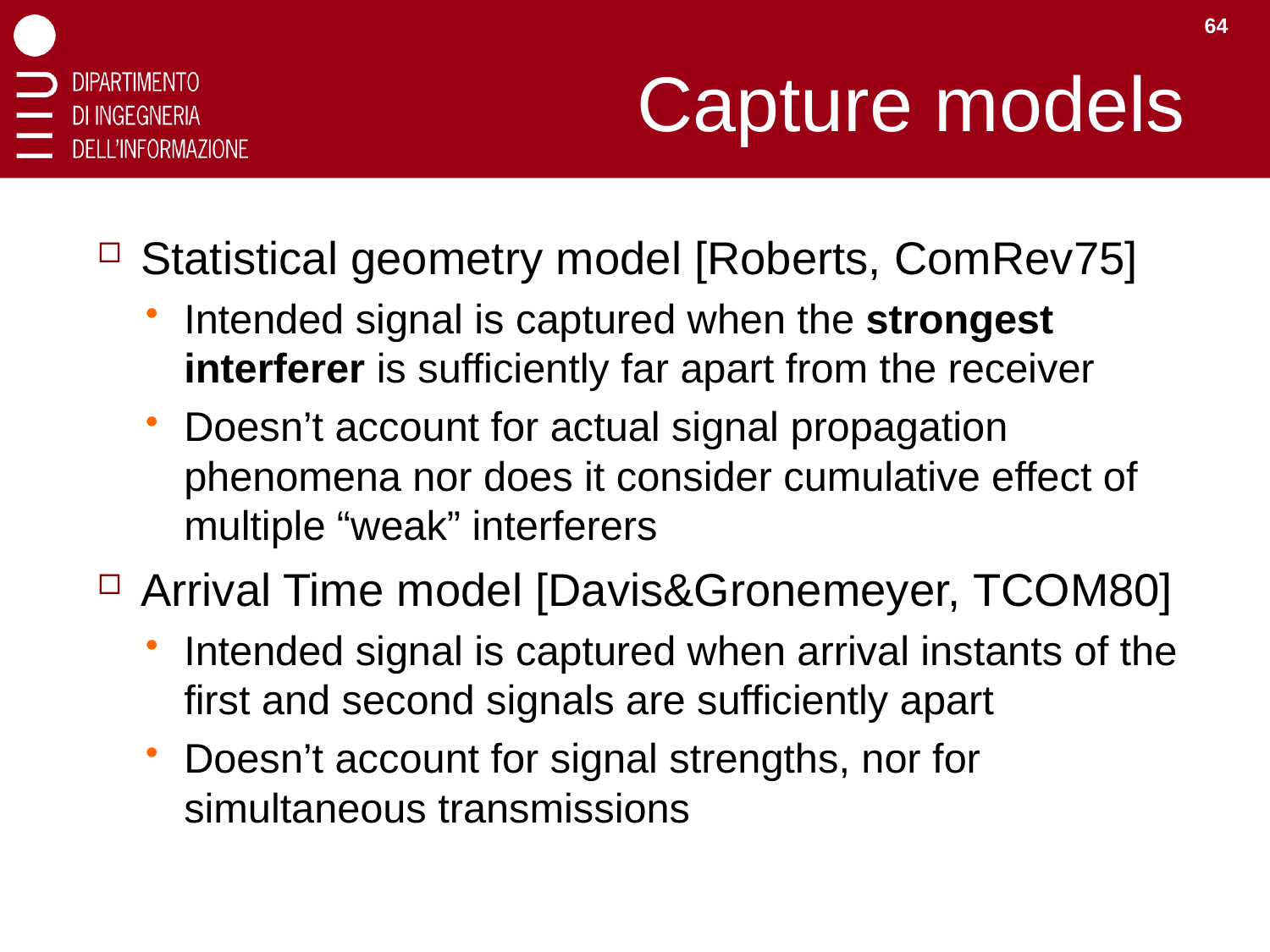

64
# Capture models
Statistical geometry model [Roberts, ComRev75]
Intended signal is captured when the strongest interferer is sufficiently far apart from the receiver
Doesn’t account for actual signal propagation phenomena nor does it consider cumulative effect of multiple “weak” interferers
Arrival Time model [Davis&Gronemeyer, TCOM80]
Intended signal is captured when arrival instants of the first and second signals are sufficiently apart
Doesn’t account for signal strengths, nor for simultaneous transmissions